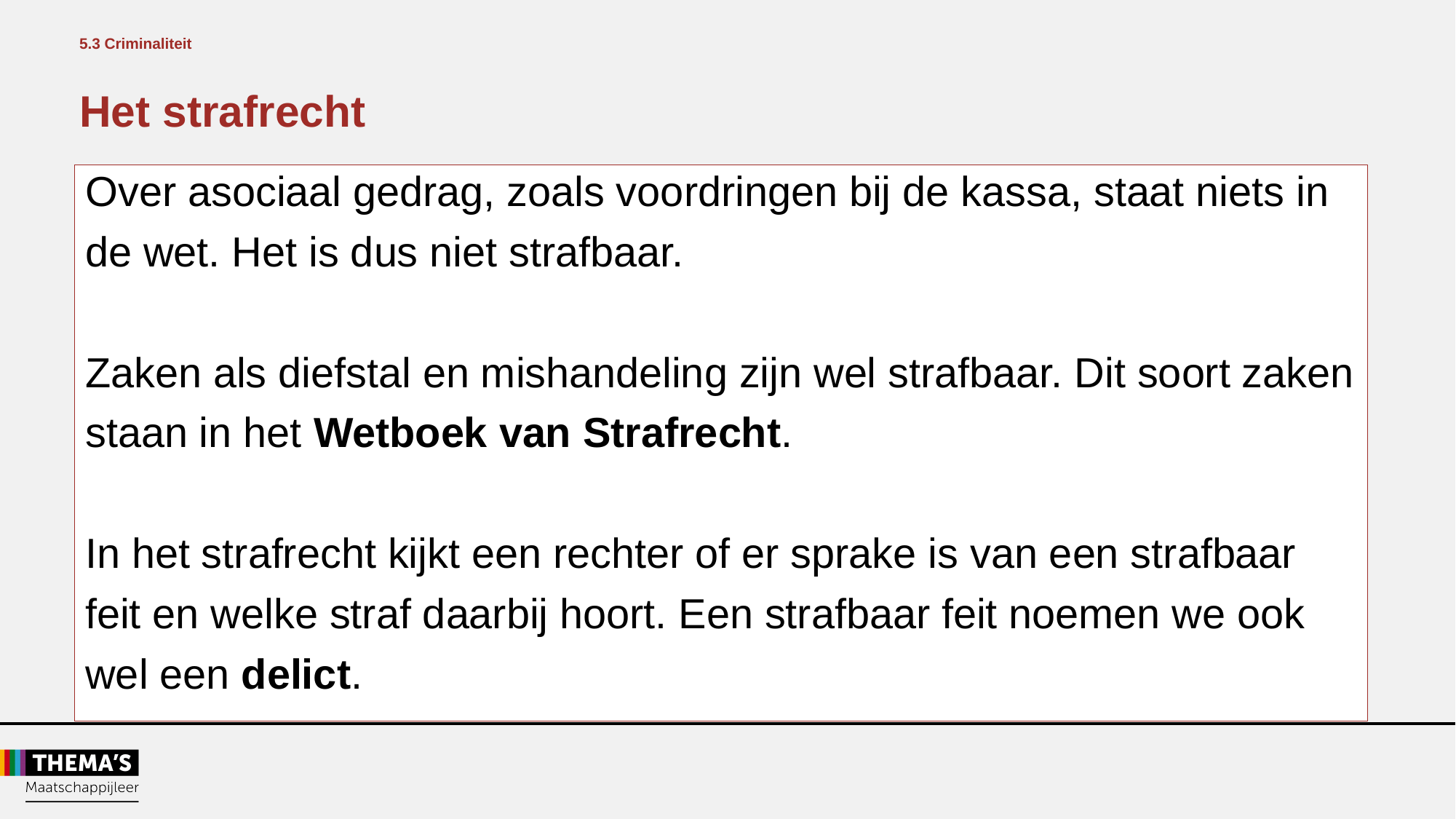

5.3 Criminaliteit
Het strafrecht
Over asociaal gedrag, zoals voordringen bij de kassa, staat niets in
de wet. Het is dus niet strafbaar.

Zaken als diefstal en mishandeling zijn wel strafbaar. Dit soort zaken
staan in het Wetboek van Strafrecht.

In het strafrecht kijkt een rechter of er sprake is van een strafbaar
feit en welke straf daarbij hoort. Een strafbaar feit noemen we ook
wel een delict.